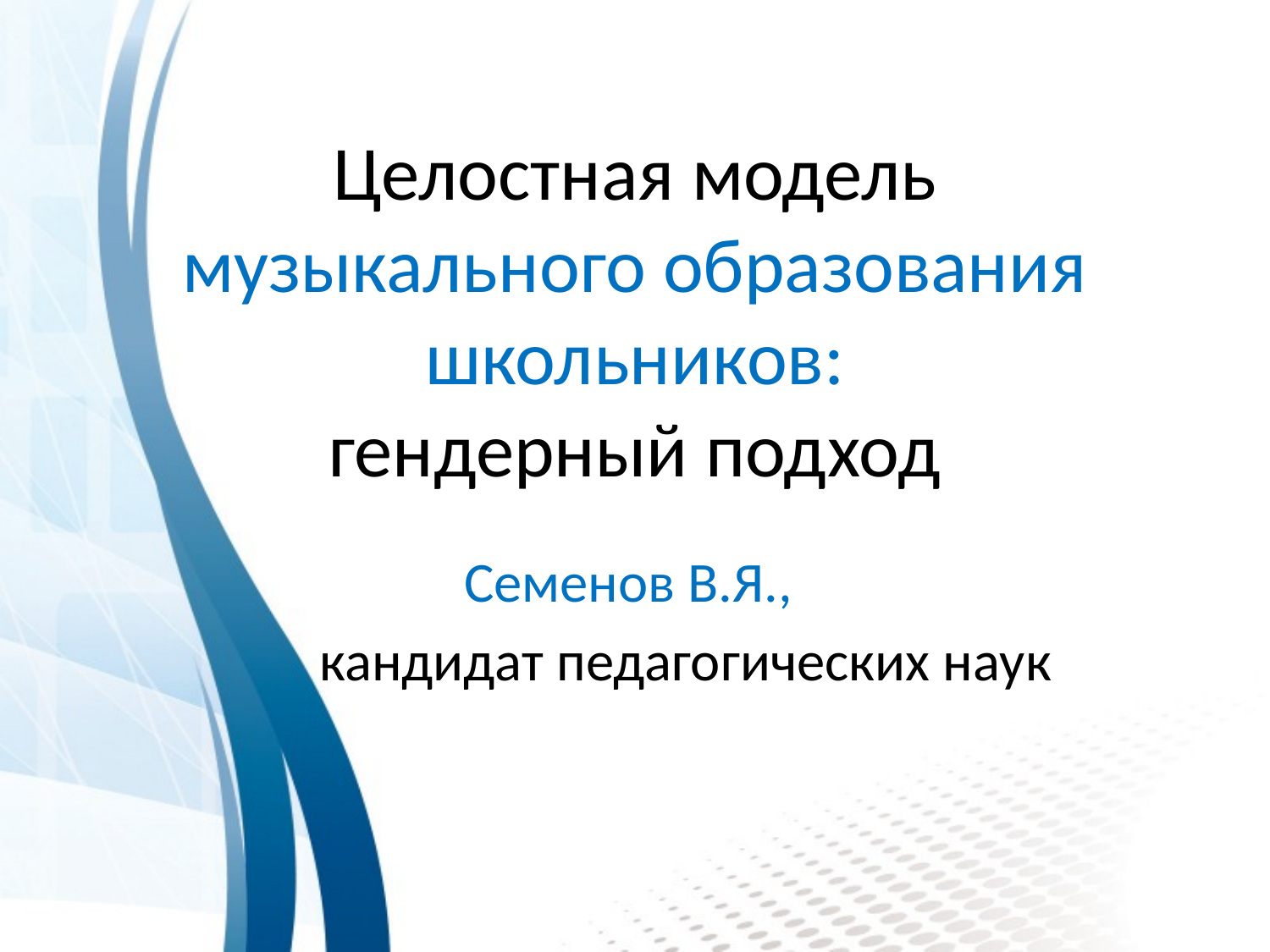

# Целостная модель музыкального образования школьников: гендерный подход
Семенов В.Я.,
        кандидат педагогических наук